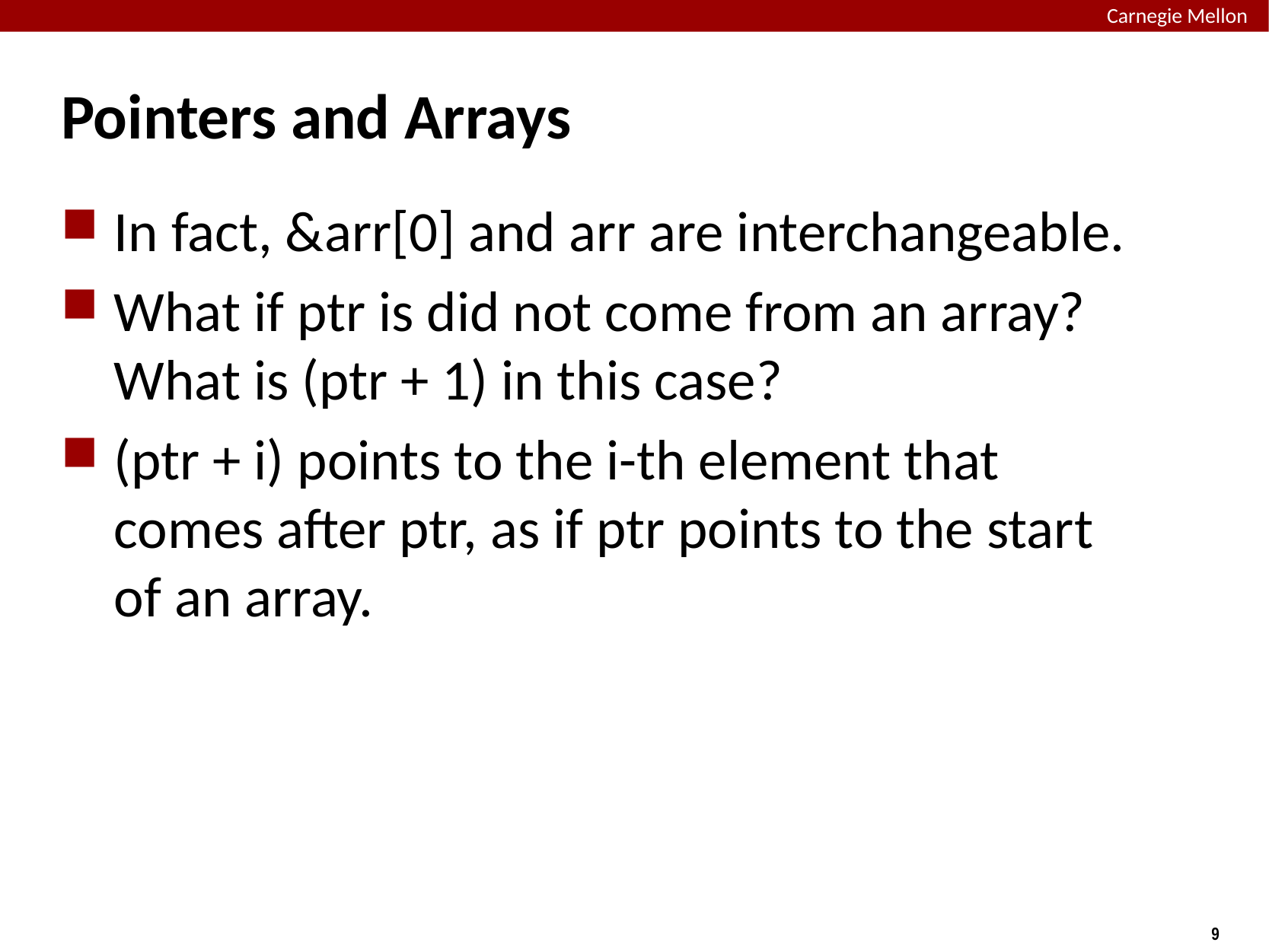

# Pointers and Arrays
In fact, &arr[0] and arr are interchangeable.
What if ptr is did not come from an array? What is (ptr + 1) in this case?
(ptr + i) points to the i-th element that comes after ptr, as if ptr points to the start of an array.